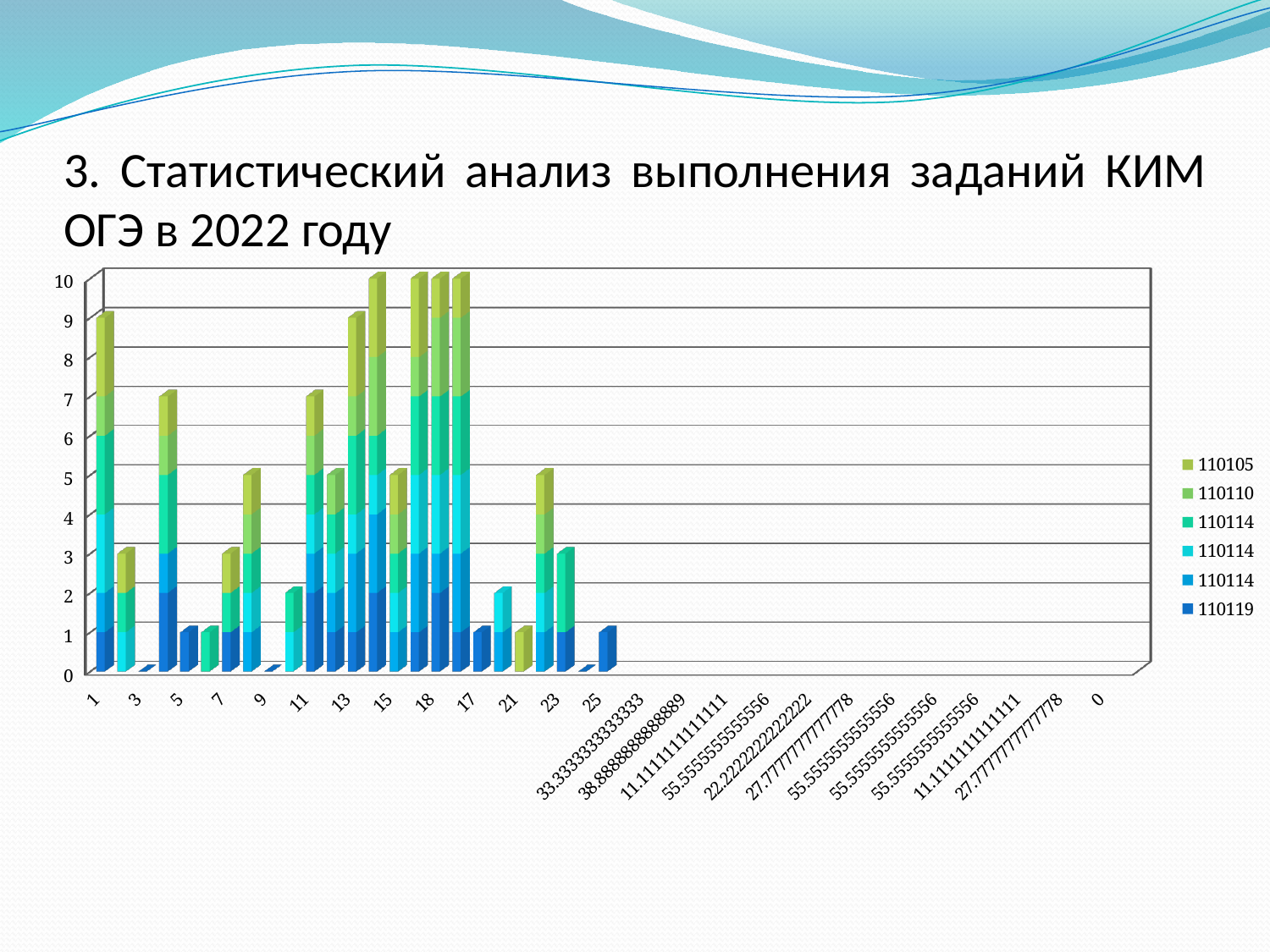

# 3. Статистический анализ выполнения заданий КИМ ОГЭ в 2022 году

[unsupported chart]